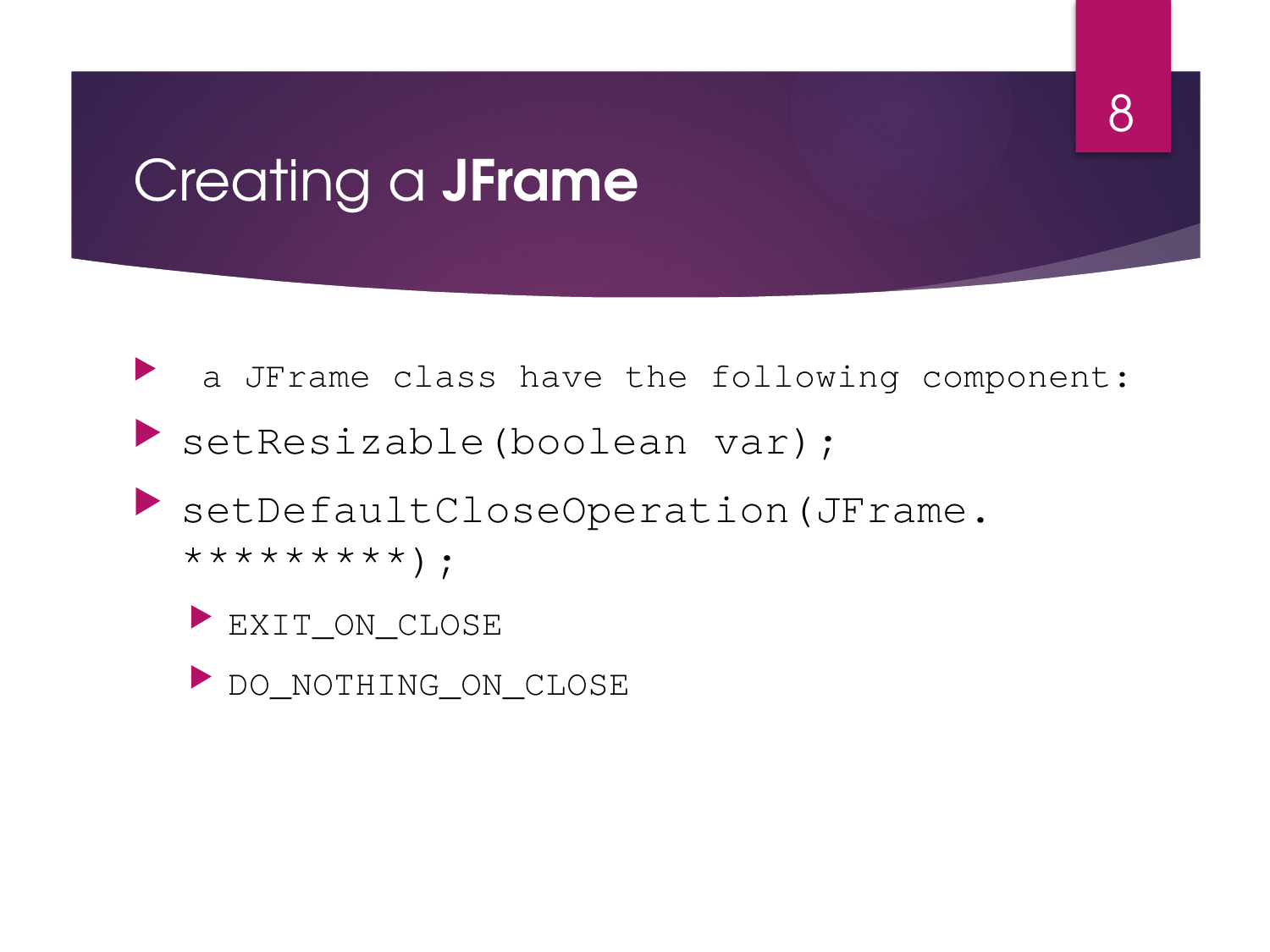

8
# Creating a JFrame
 a JFrame class have the following component:
setResizable(boolean var);
setDefaultCloseOperation(JFrame. *********);
EXIT_ON_CLOSE
DO_NOTHING_ON_CLOSE